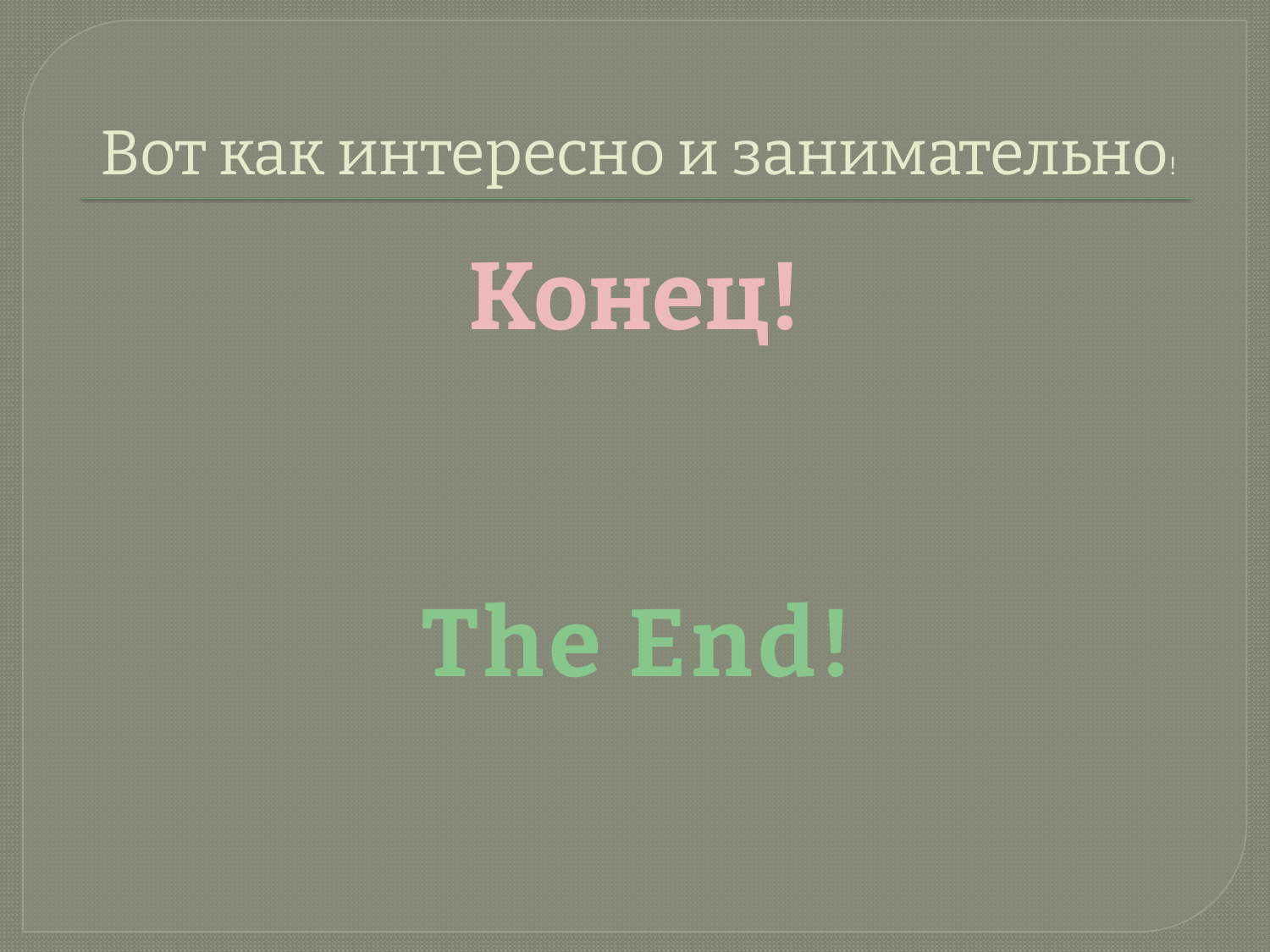

# Вот как интересно и занимательно!
Конец!
The End!